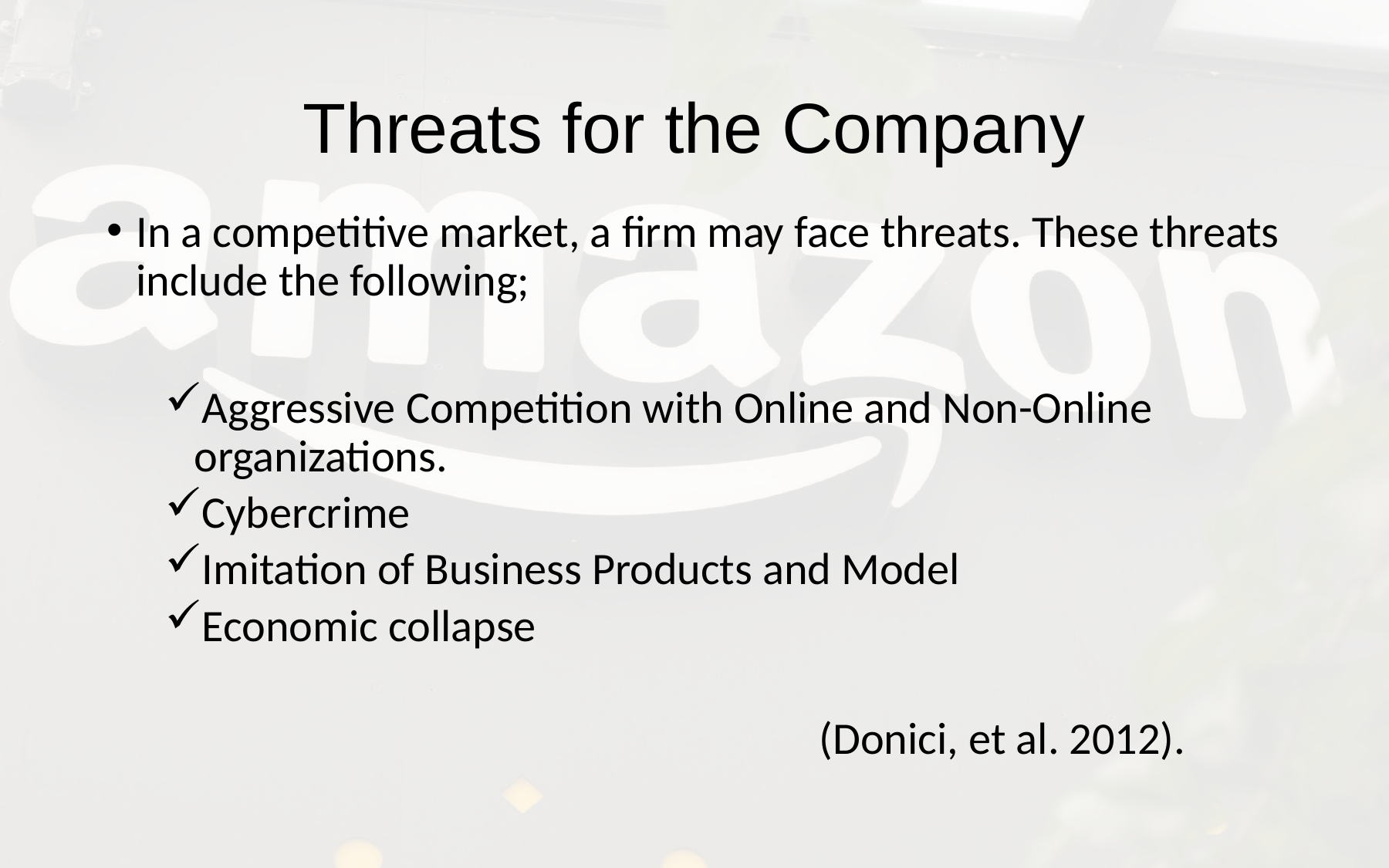

# Threats for the Company
In a competitive market, a firm may face threats. These threats include the following;

Aggressive Competition with Online and Non-Online organizations.
Cybercrime
Imitation of Business Products and Model
Economic collapse

                                                                (Donici, et al. 2012).